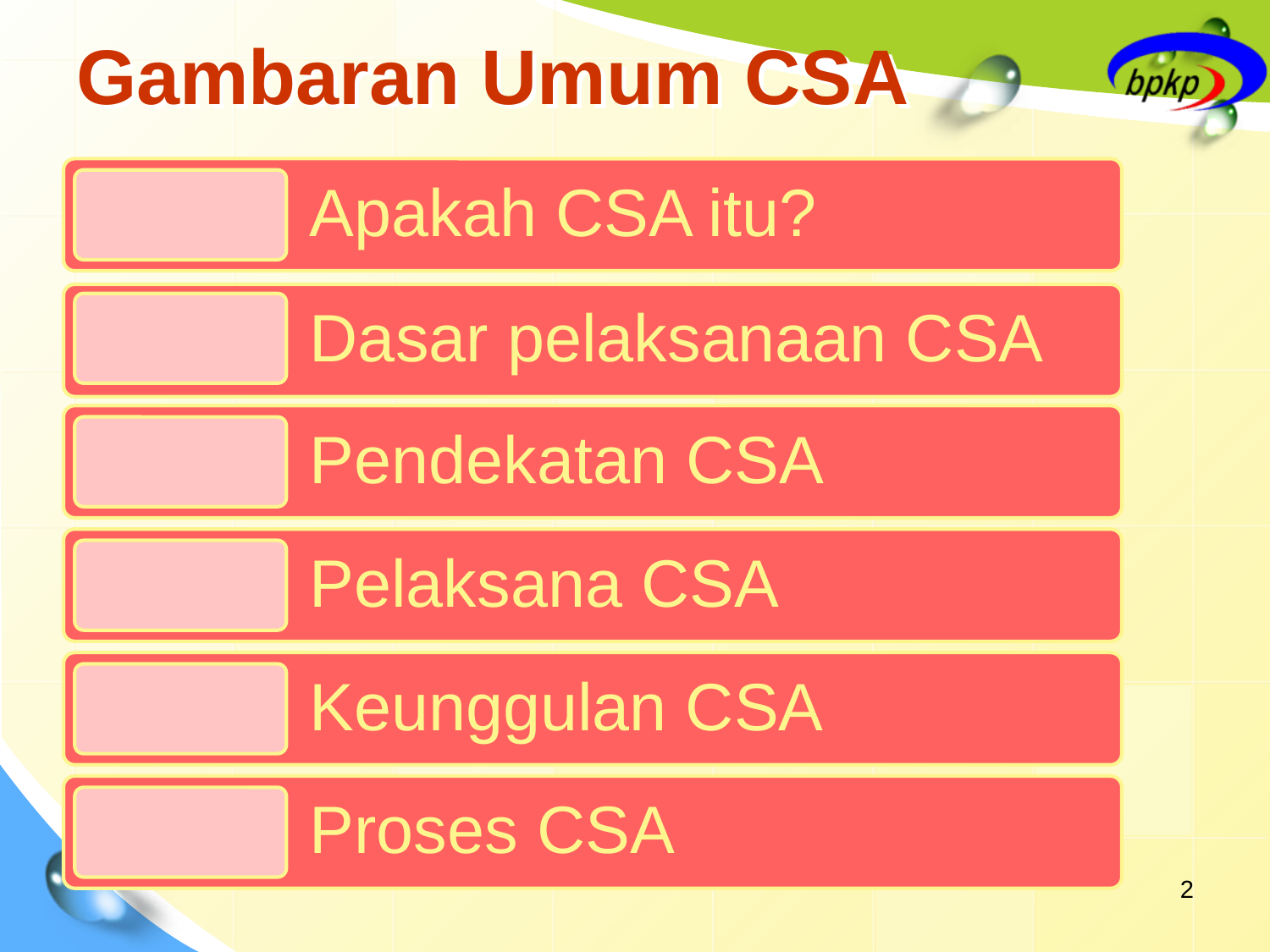

# Gambaran Umum CSA
Apakah CSA itu?
Dasar pelaksanaan CSA
Pendekatan CSA
Pelaksana CSA
Keunggulan CSA
Proses CSA
2